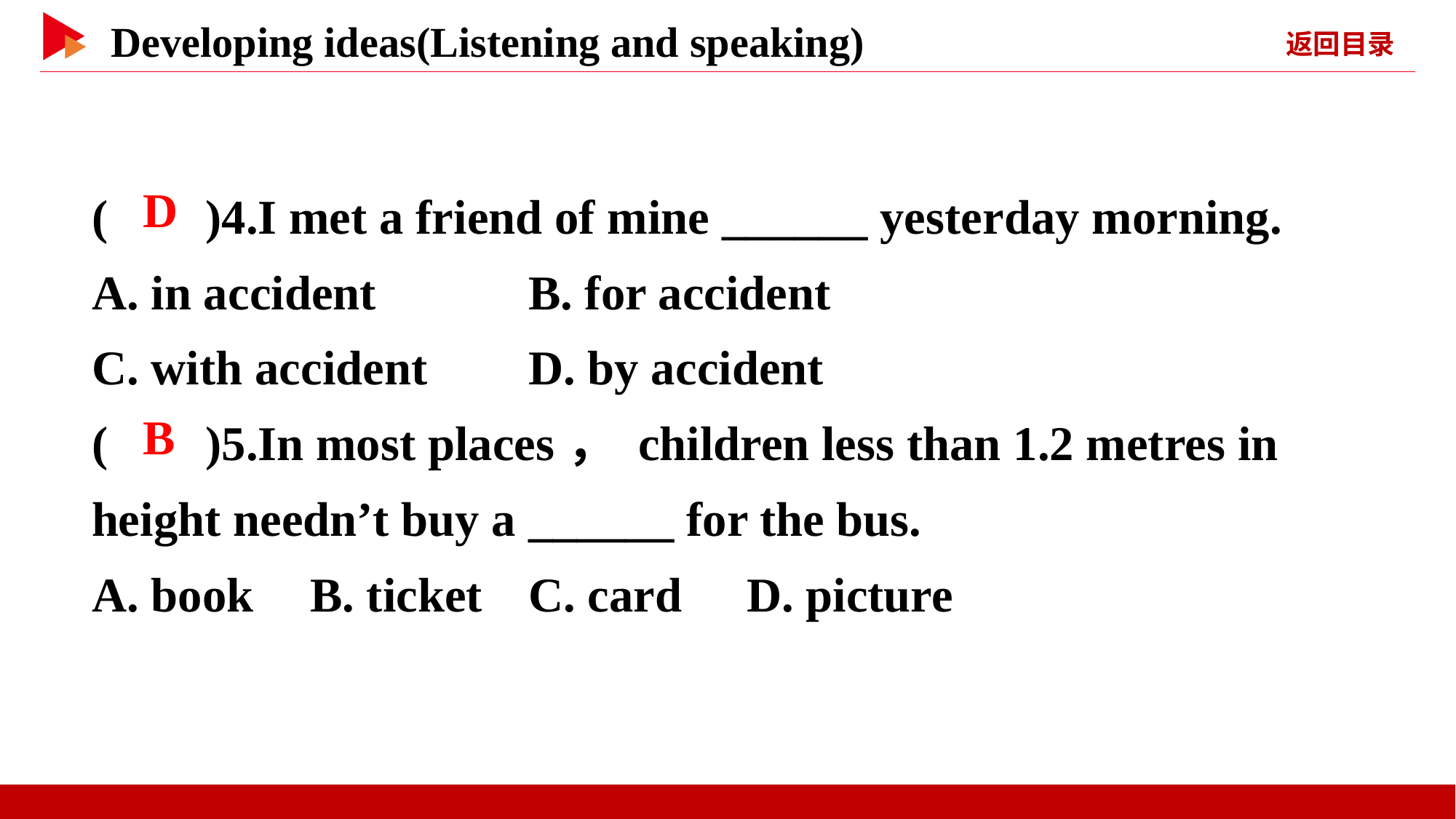

(        )4.I met a friend of mine ______ yesterday morning.
A. in accident		B. for accident
C. with accident	D. by accident
(        )5.In most places， children less than 1.2 metres in height needn’t buy a ______ for the bus.
A. book	B. ticket	C. card	D. picture
   D
   B